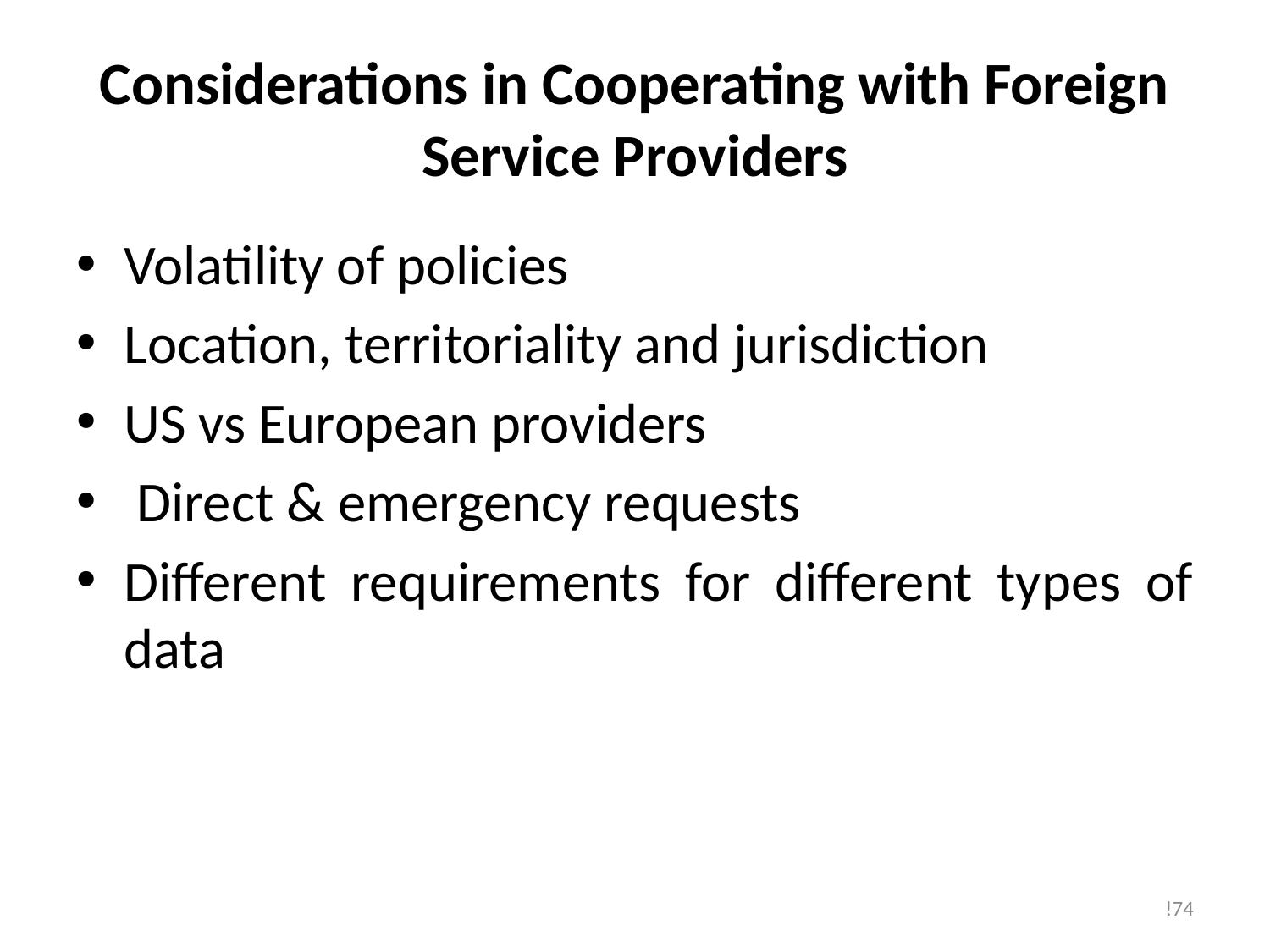

# Considerations in Cooperating with Foreign Service Providers
Volatility of policies
Location, territoriality and jurisdiction
US vs European providers
 Direct & emergency requests
Different requirements for different types of data
!74